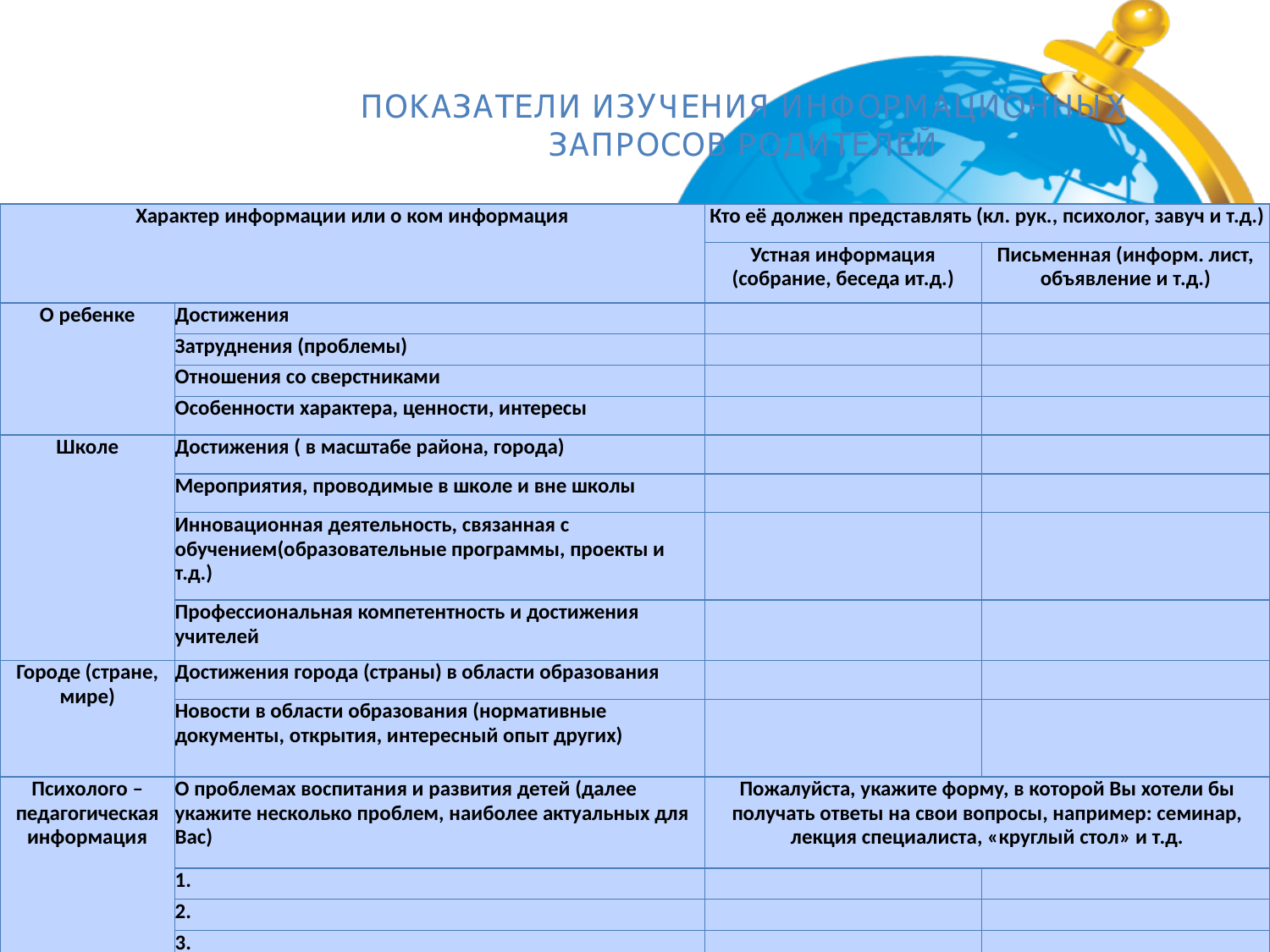

Показатели изучения информационных запросов родителей
| Характер информации или о ком информация |  | Кто её должен представлять (кл. рук., психолог, завуч и т.д.) |  |
| --- | --- | --- | --- |
|  |  | Устная информация (собрание, беседа ит.д.) | Письменная (информ. лист, объявление и т.д.) |
| О ребенке | Достижения |  |  |
|  | Затруднения (проблемы) |  |  |
|  | Отношения со сверстниками |  |  |
|  | Особенности характера, ценности, интересы |  |  |
| Школе | Достижения ( в масштабе района, города) |  |  |
|  | Мероприятия, проводимые в школе и вне школы |  |  |
|  | Инновационная деятельность, связанная с обучением(образовательные программы, проекты и т.д.) |  |  |
|  | Профессиональная компетентность и достижения учителей |  |  |
| Городе (стране, мире) | Достижения города (страны) в области образования |  |  |
|  | Новости в области образования (нормативные документы, открытия, интересный опыт других) |  |  |
| Психолого – педагогическая информация | О проблемах воспитания и развития детей (далее укажите несколько проблем, наиболее актуальных для Вас) | Пожалуйста, укажите форму, в которой Вы хотели бы получать ответы на свои вопросы, например: семинар, лекция специалиста, «круглый стол» и т.д. |  |
|  | 1. |  |  |
|  | 2. |  |  |
|  | 3. |  |  |